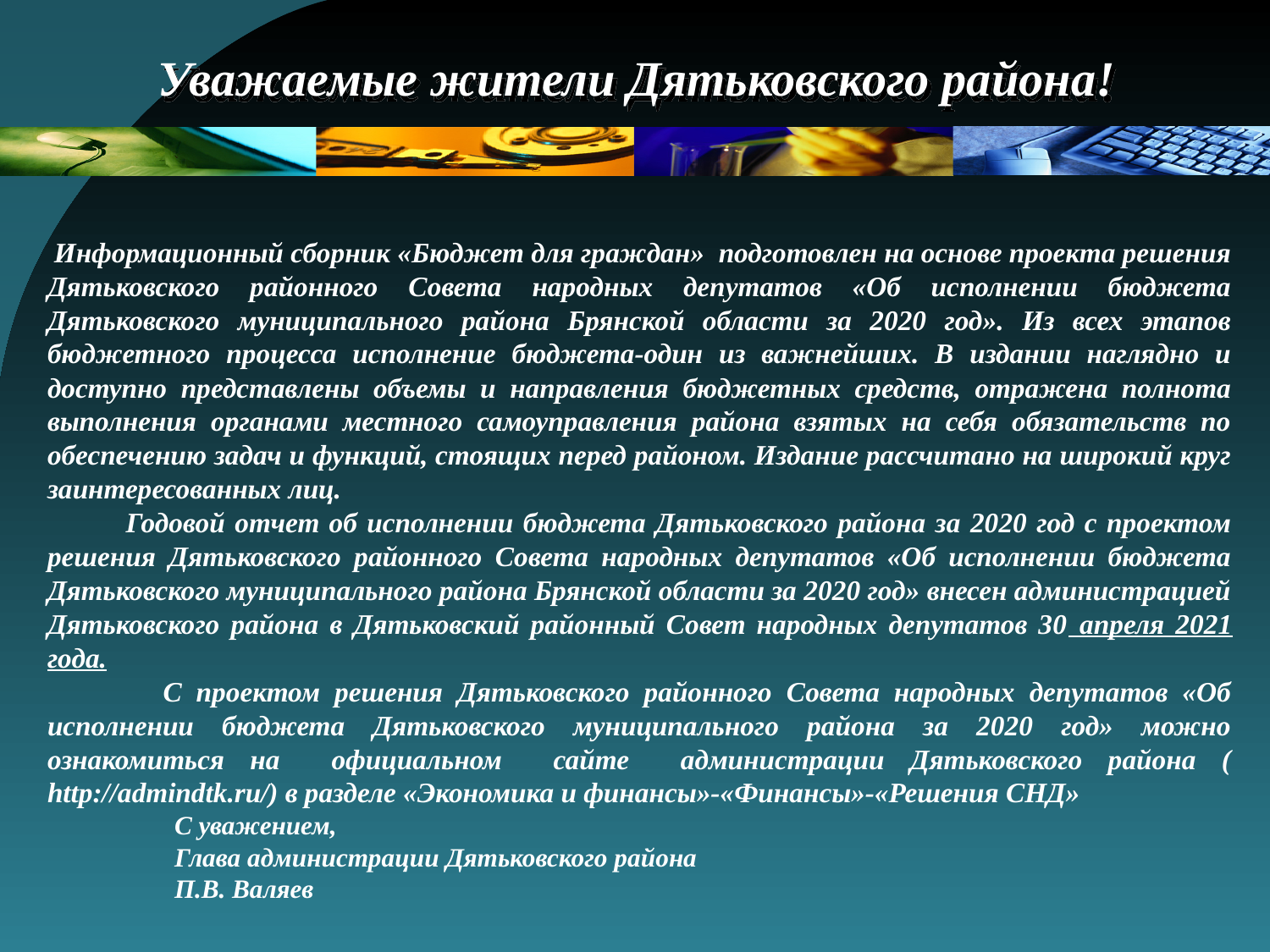

# Уважаемые жители Дятьковского района!
 Информационный сборник «Бюджет для граждан»  подготовлен на основе проекта решения Дятьковского районного Совета народных депутатов «Об исполнении бюджета Дятьковского муниципального района Брянской области за 2020 год». Из всех этапов бюджетного процесса исполнение бюджета-один из важнейших. В издании наглядно и доступно представлены объемы и направления бюджетных средств, отражена полнота выполнения органами местного самоуправления района взятых на себя обязательств по обеспечению задач и функций, стоящих перед районом. Издание рассчитано на широкий круг заинтересованных лиц.
        Годовой отчет об исполнении бюджета Дятьковского района за 2020 год с проектом решения Дятьковского районного Совета народных депутатов «Об исполнении бюджета Дятьковского муниципального района Брянской области за 2020 год» внесен администрацией Дятьковского района в Дятьковский районный Совет народных депутатов 30 апреля 2021 года.
        С проектом решения Дятьковского районного Совета народных депутатов «Об исполнении бюджета Дятьковского муниципального района за 2020 год» можно ознакомиться на  официальном  сайте  администрации Дятьковского района ( http://admindtk.ru/) в разделе «Экономика и финансы»-«Финансы»-«Решения СНД»
	С уважением,
	Глава администрации Дятьковского района
	П.В. Валяев